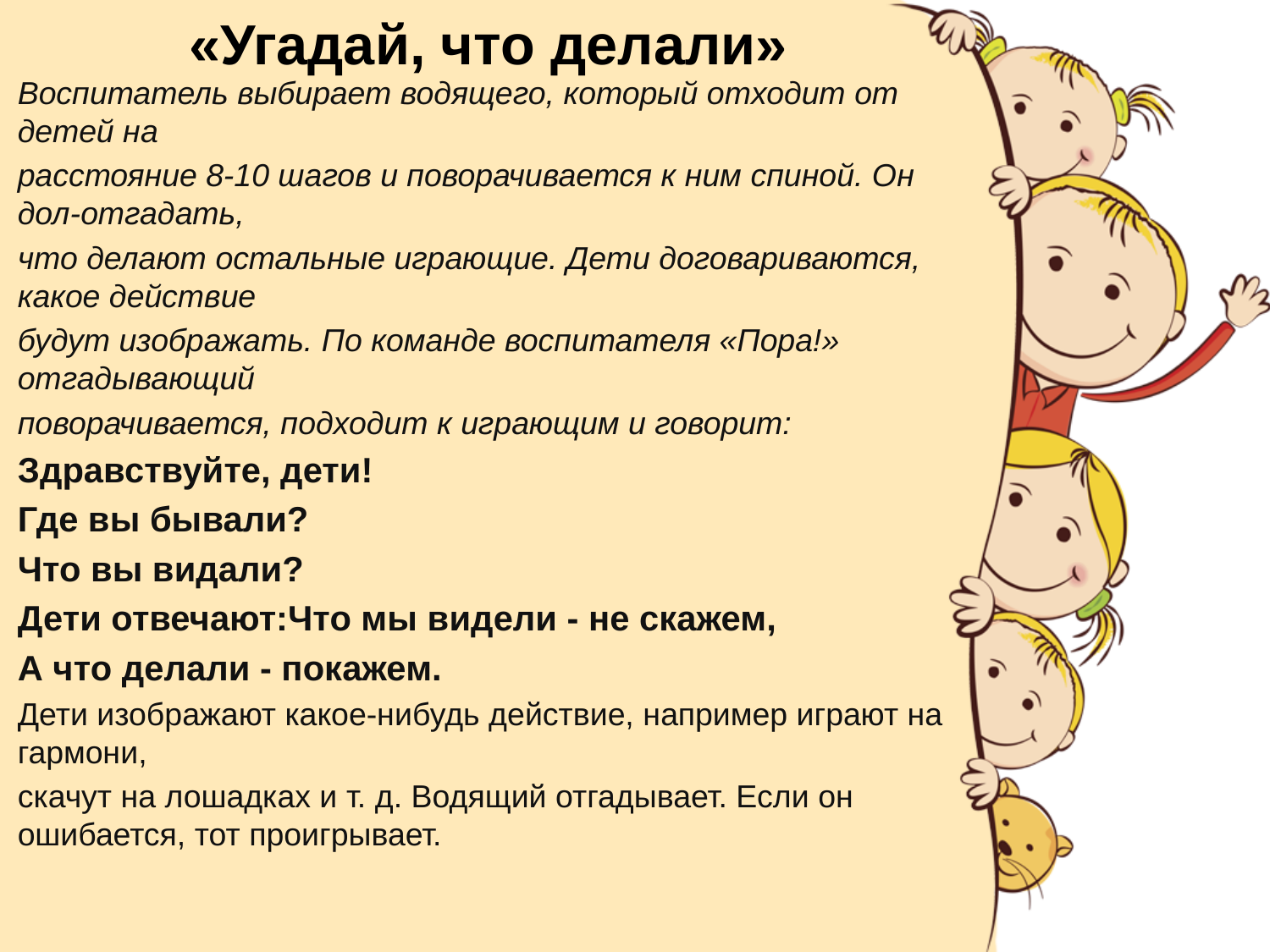

# «Угадай, что делали»
Воспитатель выбирает водящего, который отходит от детей на
расстояние 8-10 шагов и поворачивается к ним спиной. Он дол-отгадать,
что делают остальные играющие. Дети договариваются, какое действие
будут изображать. По команде воспитателя «Пора!» отгадывающий
поворачивается, подходит к играющим и говорит:
Здравствуйте, дети!
Где вы бывали?
Что вы видали?
Дети отвечают:Что мы видели - не скажем,
А что делали - покажем.
Дети изображают какое-нибудь действие, например играют на гармони,
скачут на лошадках и т. д. Водящий отгадывает. Если он ошибается, тот проигрывает.